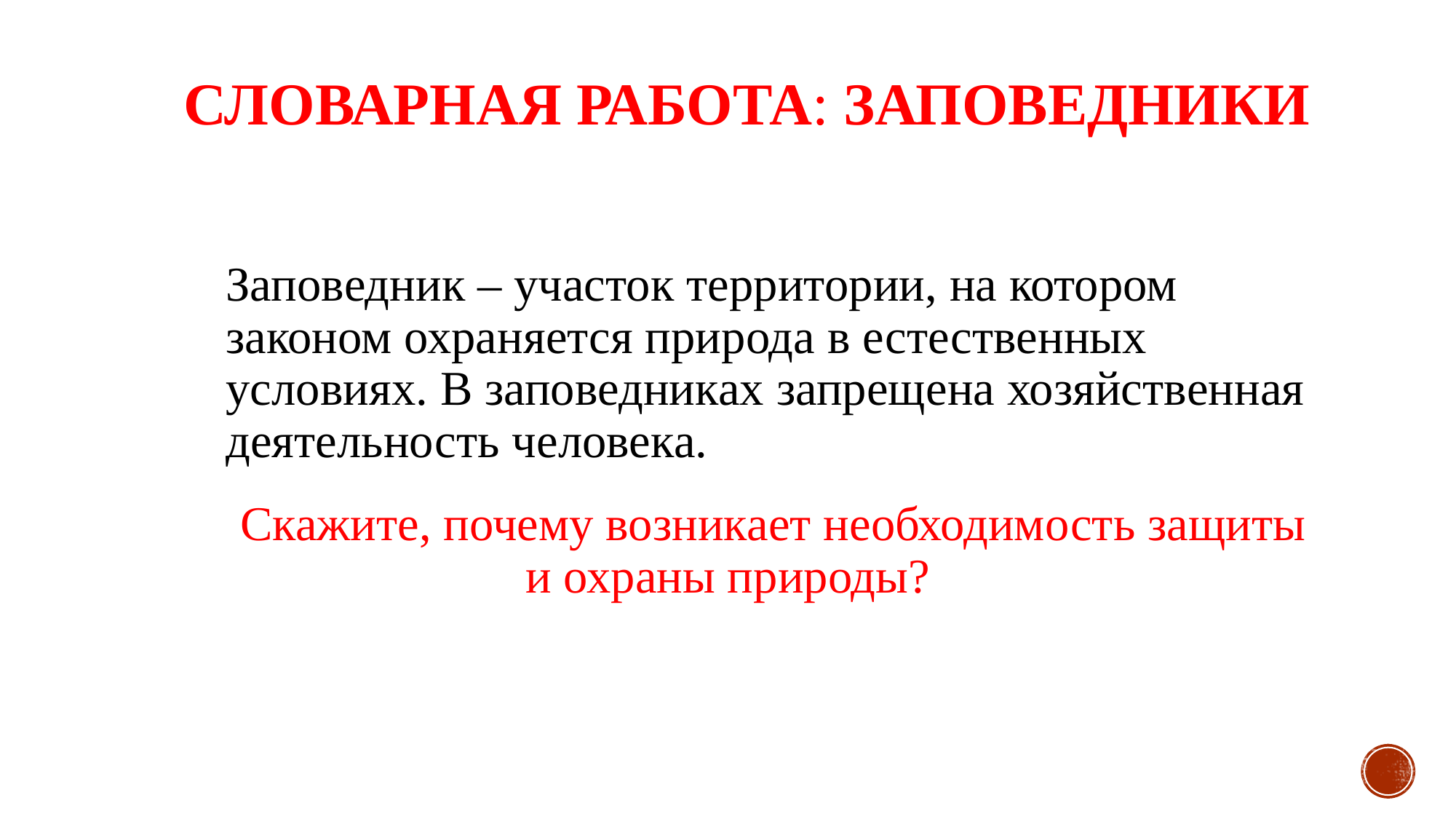

# Словарная работа: заповедники
Заповедник – участок территории, на котором законом охраняется природа в естественных условиях. В заповедниках запрещена хозяйственная деятельность человека.
          Скажите, почему возникает необходимость защиты и охраны природы?